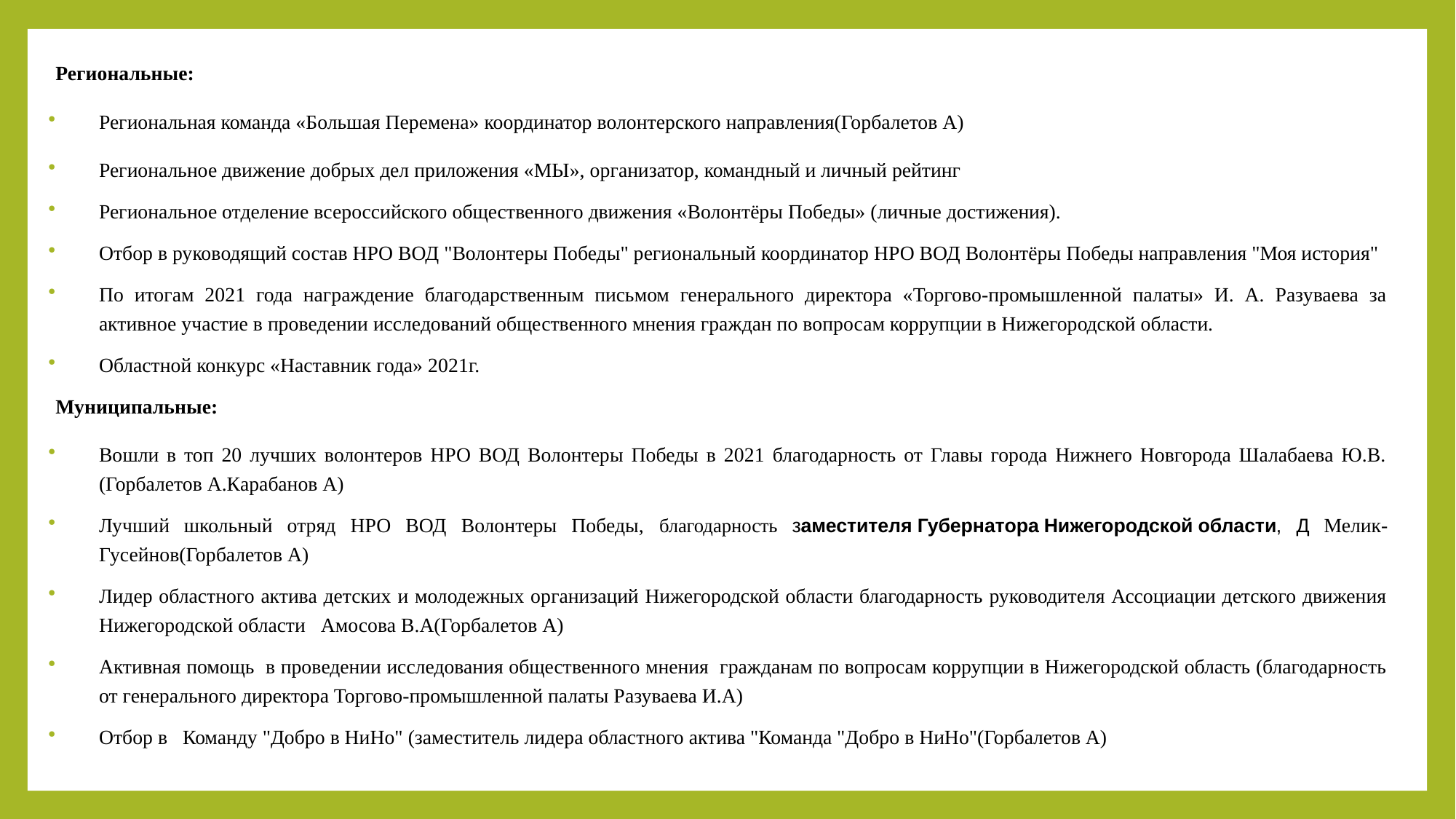

Региональные:
Региональная команда «Большая Перемена» координатор волонтерского направления(Горбалетов А)
Региональное движение добрых дел приложения «МЫ», организатор, командный и личный рейтинг
Региональное отделение всероссийского общественного движения «Волонтёры Победы» (личные достижения).
Отбор в руководящий состав НРО ВОД "Волонтеры Победы" региональный координатор НРО ВОД Волонтёры Победы направления "Моя история"
По итогам 2021 года награждение благодарственным письмом генерального директора «Торгово-промышленной палаты» И. А. Разуваева за активное участие в проведении исследований общественного мнения граждан по вопросам коррупции в Нижегородской области.
Областной конкурс «Наставник года» 2021г.
Муниципальные:
Вошли в топ 20 лучших волонтеров НРО ВОД Волонтеры Победы в 2021 благодарность от Главы города Нижнего Новгорода Шалабаева Ю.В. (Горбалетов А.Карабанов А)
Лучший школьный отряд НРО ВОД Волонтеры Победы, благодарность заместителя Губернатора Нижегородской области, Д Мелик-Гусейнов(Горбалетов А)
Лидер областного актива детских и молодежных организаций Нижегородской области благодарность руководителя Ассоциации детского движения Нижегородской области   Амосова В.А(Горбалетов А)
Активная помощь  в проведении исследования общественного мнения  гражданам по вопросам коррупции в Нижегородской область (благодарность от генерального директора Торгово-промышленной палаты Разуваева И.А)
Отбор в   Команду "Добро в НиНо" (заместитель лидера областного актива "Команда "Добро в НиНо"(Горбалетов А)